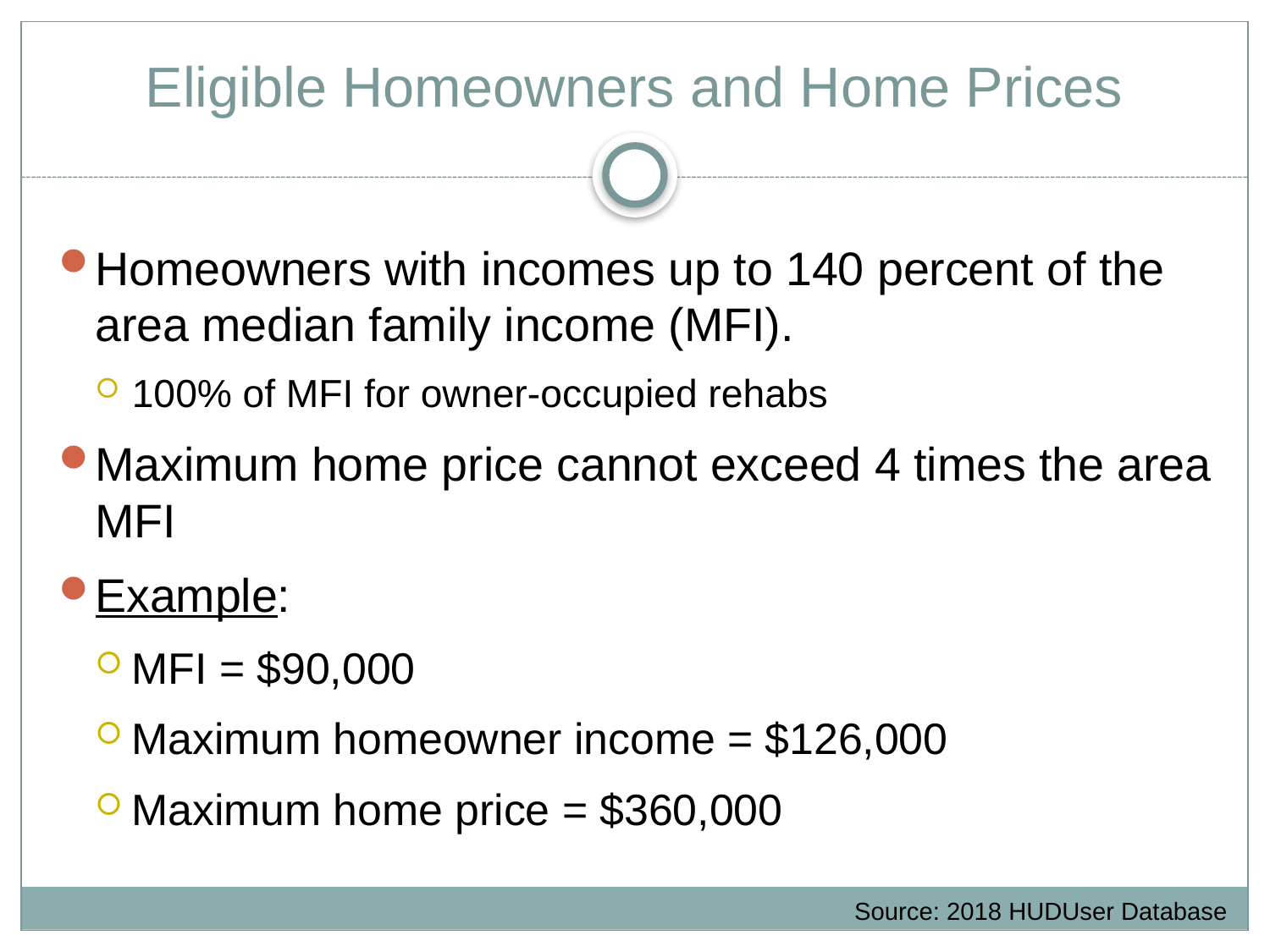

# Eligible Homeowners and Home Prices
Homeowners with incomes up to 140 percent of the area median family income (MFI).
100% of MFI for owner-occupied rehabs
Maximum home price cannot exceed 4 times the area MFI
Example:
MFI = $90,000
Maximum homeowner income = $126,000
Maximum home price = $360,000

Source: 2018 HUDUser Database